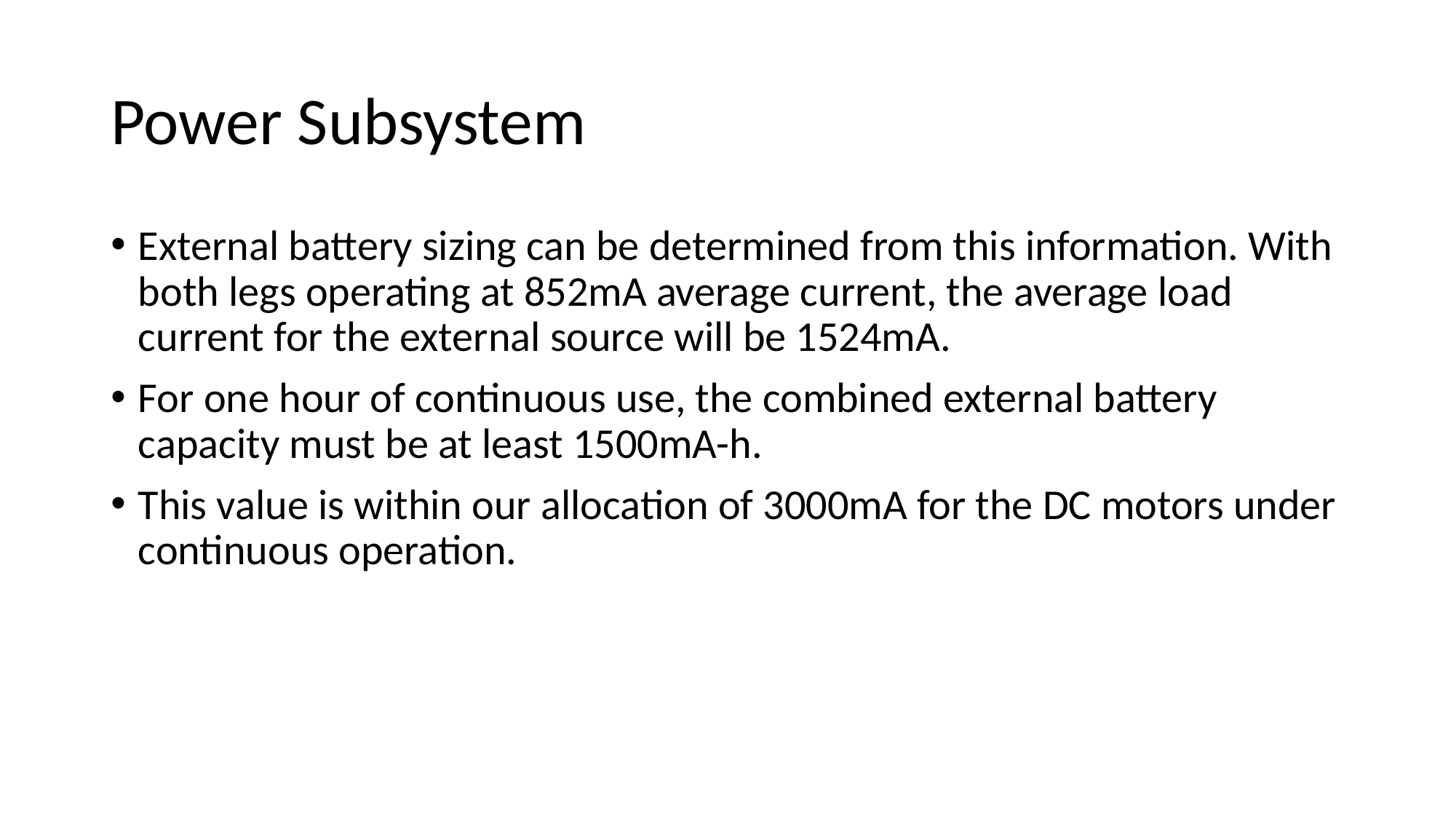

# Power Subsystem
External battery sizing can be determined from this information. With both legs operating at 852mA average current, the average load current for the external source will be 1524mA.
For one hour of continuous use, the combined external battery capacity must be at least 1500mA-h.
This value is within our allocation of 3000mA for the DC motors under continuous operation.